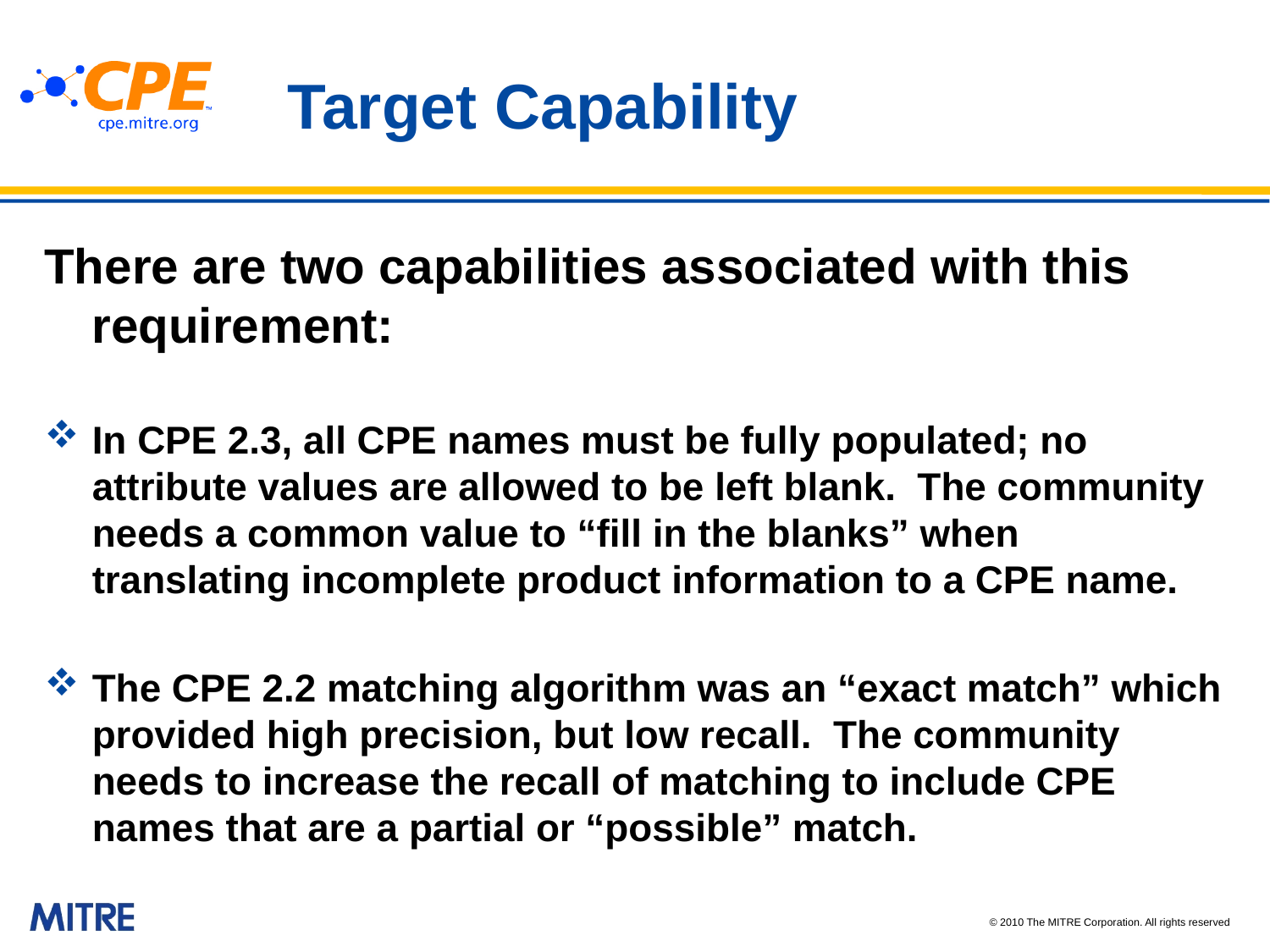

# Target Capability
There are two capabilities associated with this requirement:

In CPE 2.3, all CPE names must be fully populated; no attribute values are allowed to be left blank.  The community needs a common value to “fill in the blanks” when translating incomplete product information to a CPE name.

The CPE 2.2 matching algorithm was an “exact match” which provided high precision, but low recall.  The community needs to increase the recall of matching to include CPE names that are a partial or “possible” match.